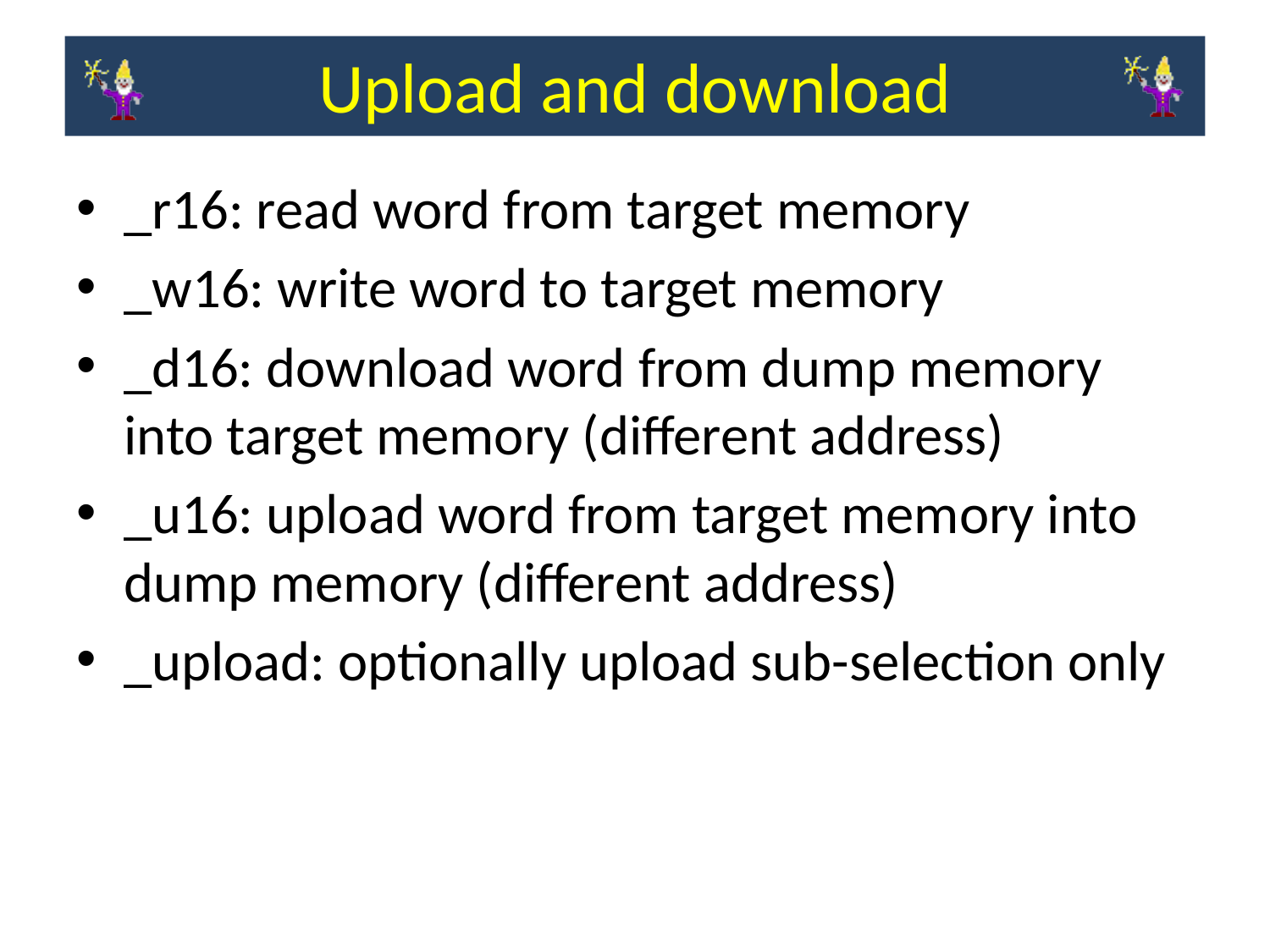

Upload and download
_r16: read word from target memory
_w16: write word to target memory
_d16: download word from dump memory into target memory (different address)
_u16: upload word from target memory into dump memory (different address)
_upload: optionally upload sub-selection only